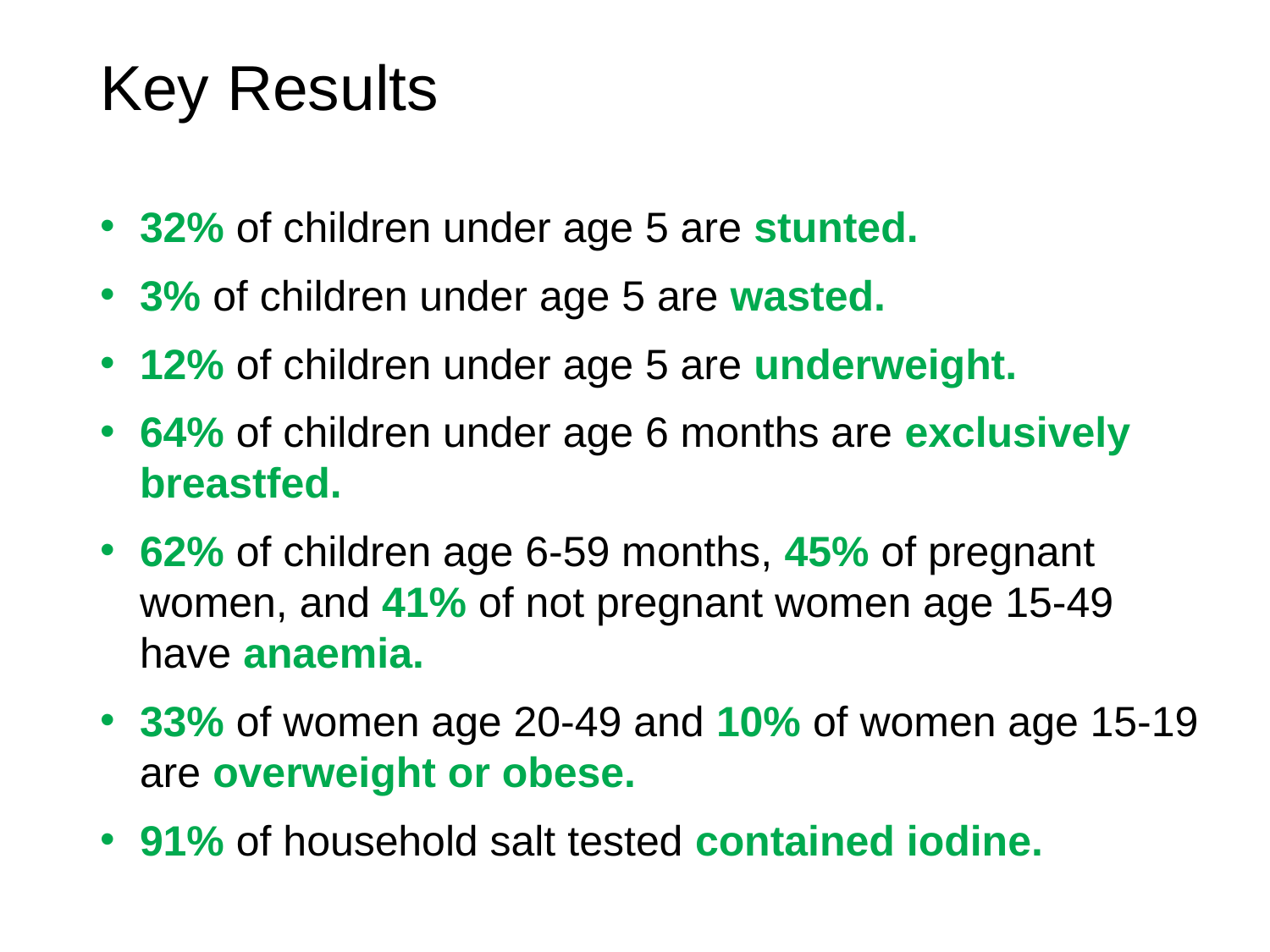

# Key Results
32% of children under age 5 are stunted.
3% of children under age 5 are wasted.
12% of children under age 5 are underweight.
64% of children under age 6 months are exclusively breastfed.
62% of children age 6-59 months, 45% of pregnant women, and 41% of not pregnant women age 15-49 have anaemia.
33% of women age 20-49 and 10% of women age 15-19 are overweight or obese.
91% of household salt tested contained iodine.